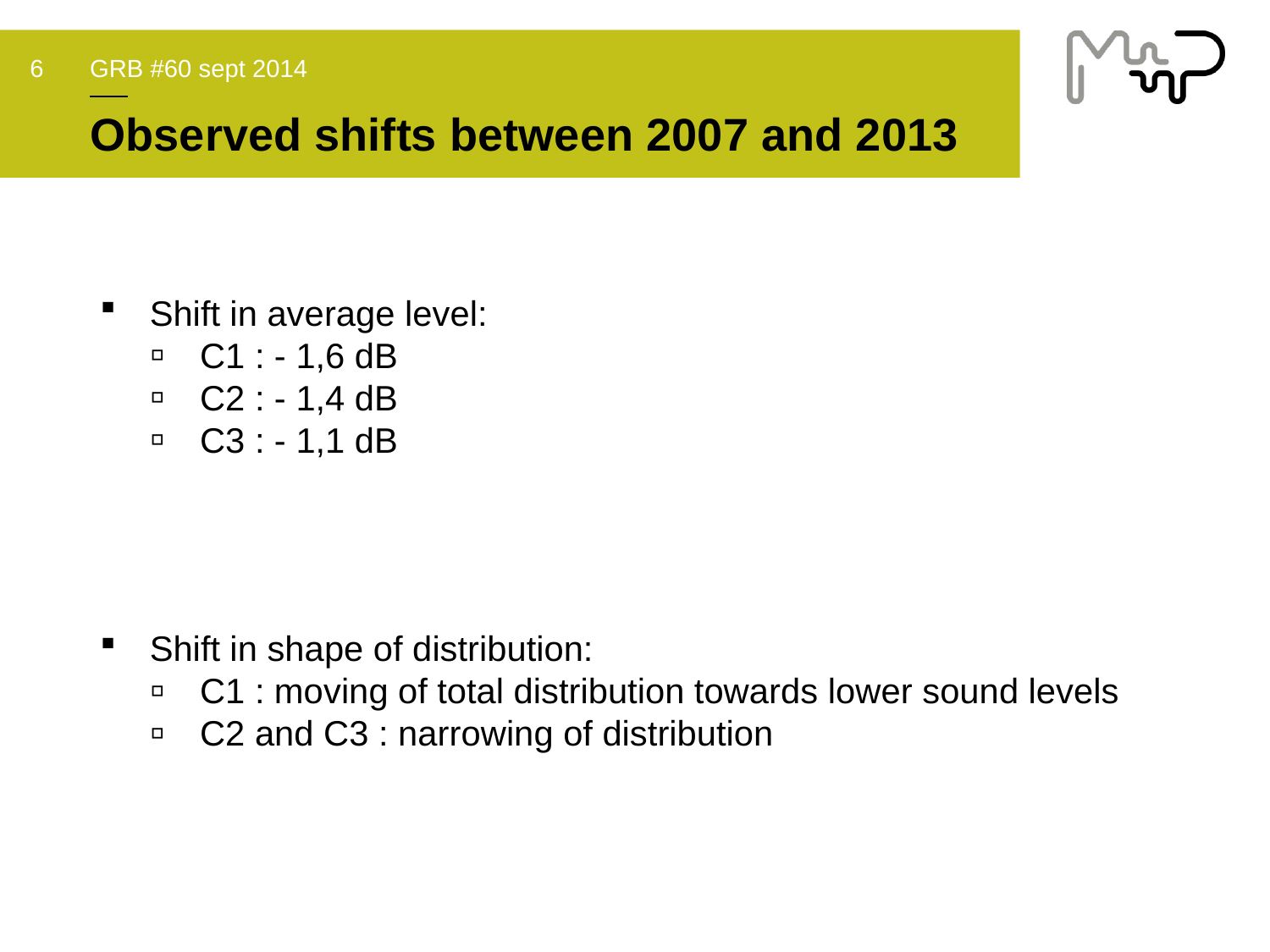

GRB #60 sept 2014
6
# Observed shifts between 2007 and 2013

Shift in average level:
C1 : - 1,6 dB
C2 : - 1,4 dB
C3 : - 1,1 dB

Shift in shape of distribution:
C1 : moving of total distribution towards lower sound levels
C2 and C3 : narrowing of distribution